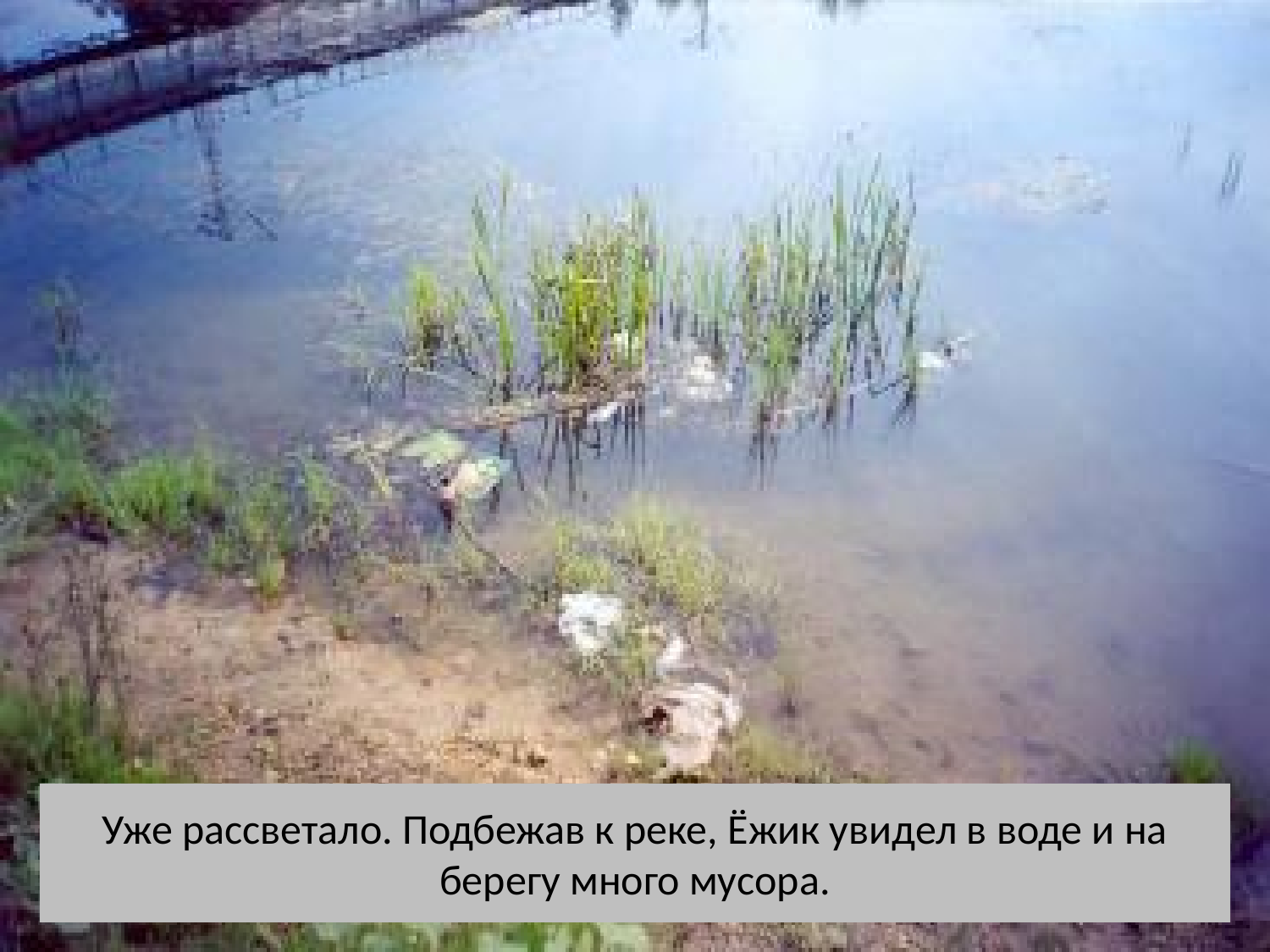

# Уже рассветало. Подбежав к реке, Ёжик увидел в воде и на берегу много мусора.